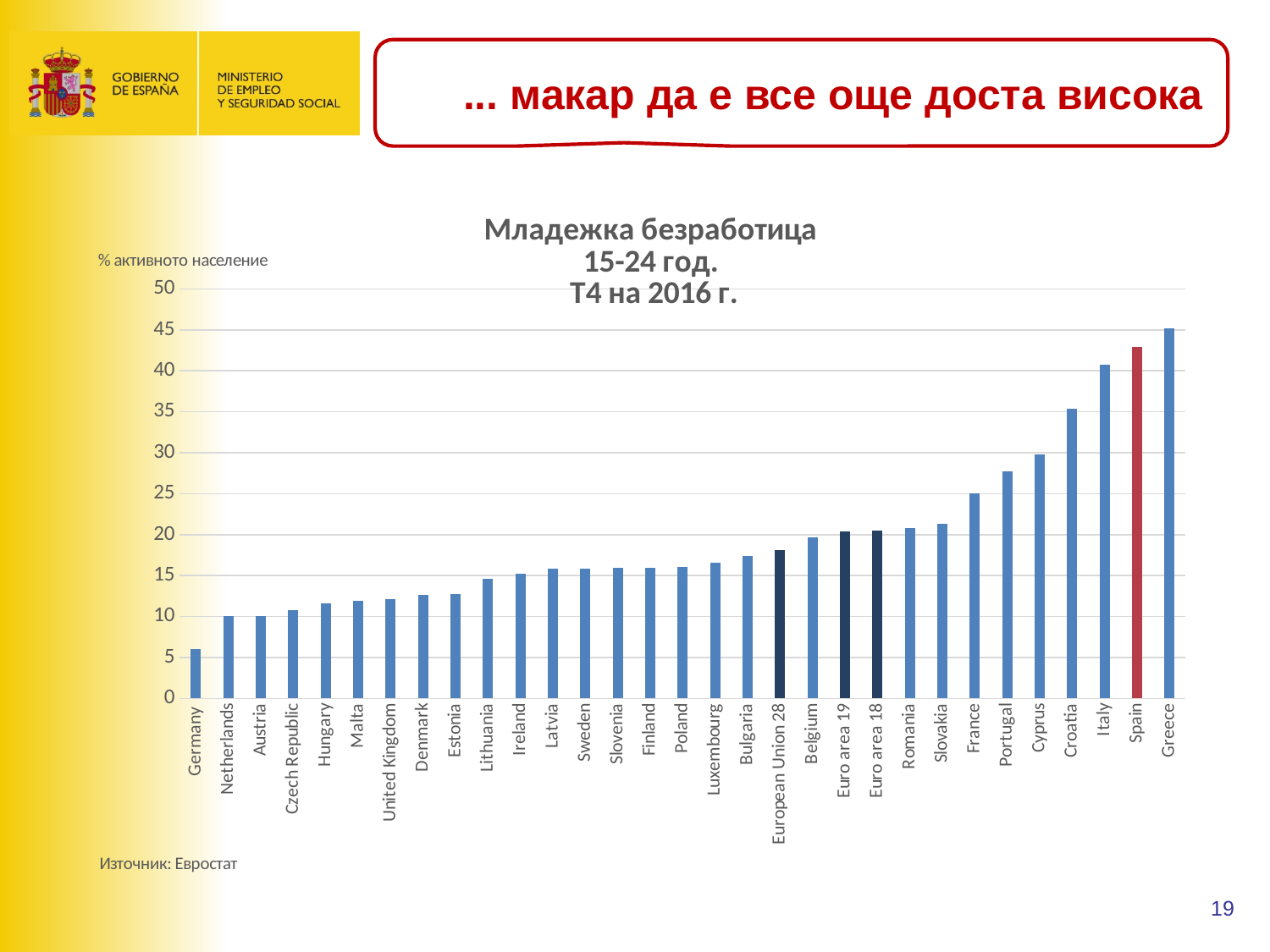

... макар да е все още доста висока

### Chart: Младежка безработица 15-24 год.
 Т4 на 2016 г.

| Category | 2016Q4 |
|---|---|
| Germany  | 6.0 |
| Netherlands | 10.1 |
| Austria | 10.1 |
| Czech Republic | 10.8 |
| Hungary | 11.6 |
| Malta | 11.9 |
| United Kingdom | 12.1 |
| Denmark | 12.6 |
| Estonia | 12.7 |
| Lithuania | 14.6 |
| Ireland | 15.2 |
| Latvia | 15.8 |
| Sweden | 15.8 |
| Slovenia | 15.9 |
| Finland | 15.9 |
| Poland | 16.0 |
| Luxembourg | 16.6 |
| Bulgaria | 17.4 |
| European Union 28 | 18.1 |
| Belgium | 19.7 |
| Euro area 19 | 20.4 |
| Euro area 18 | 20.5 |
| Romania | 20.8 |
| Slovakia | 21.3 |
| France | 25.0 |
| Portugal | 27.7 |
| Cyprus | 29.8 |
| Croatia | 35.4 |
| Italy | 40.7 |
| Spain | 42.9 |
| Greece | 45.2 |
19